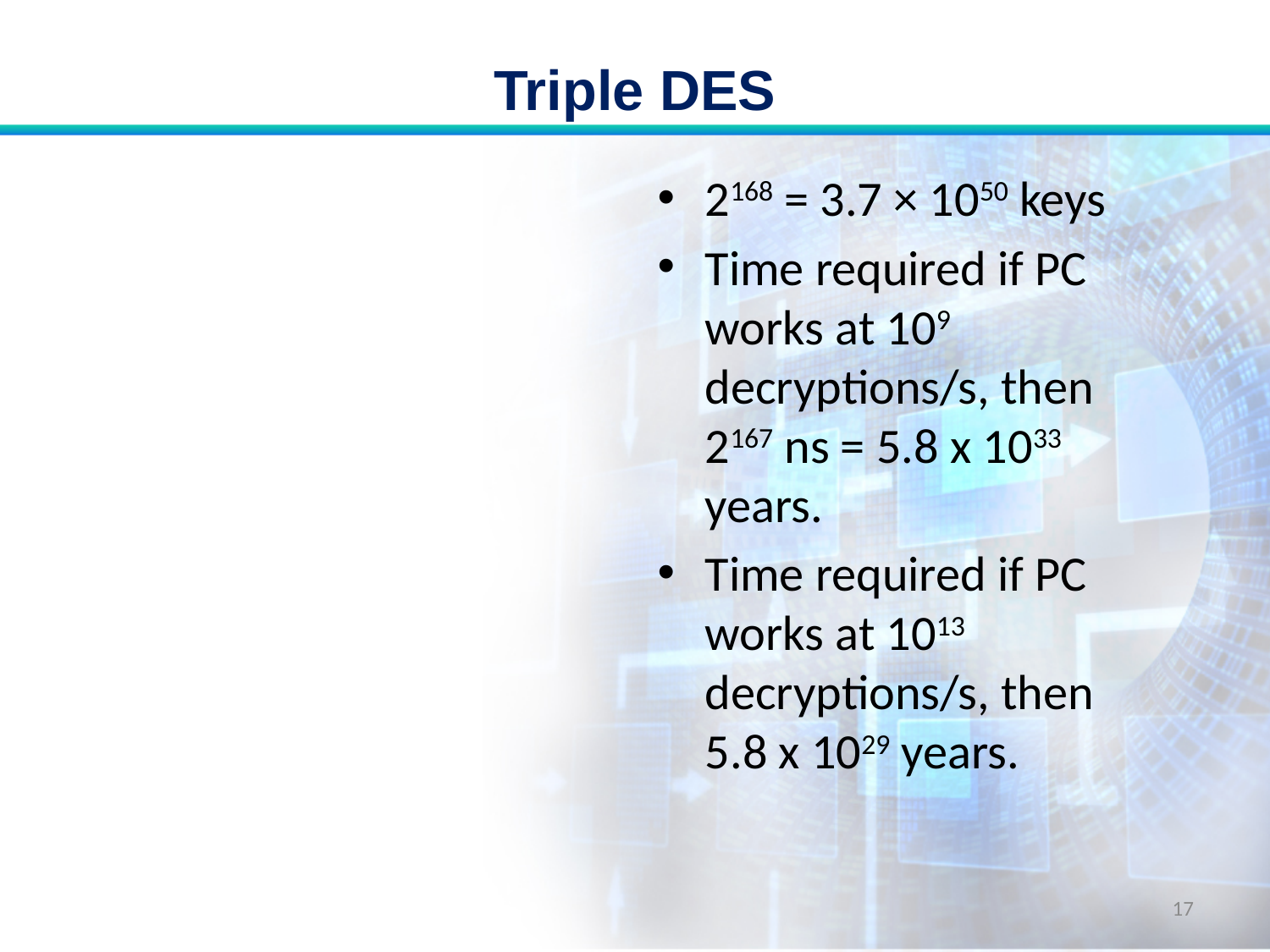

# Triple DES
2168 = 3.7 × 1050 keys
Time required if PC works at 109 decryptions/s, then 2167 ns = 5.8 x 1033 years.
Time required if PC works at 1013 decryptions/s, then 5.8 x 1029 years.

17